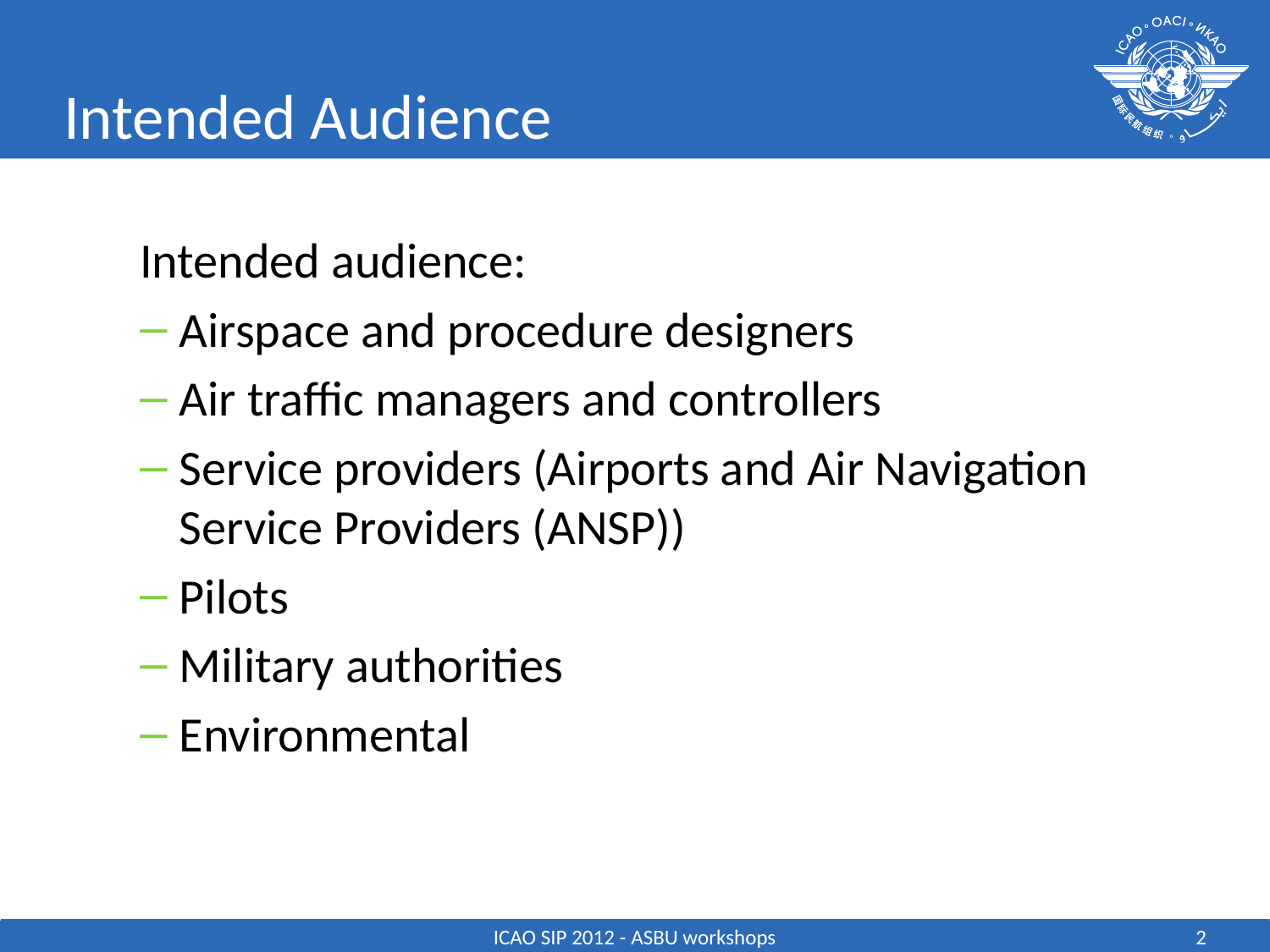

# Intended Audience
Intended audience:
Airspace and procedure designers
Air traffic managers and controllers
Service providers (Airports and Air Navigation Service Providers (ANSP))
Pilots
Military authorities
Environmental

ICAO SIP 2012 - ASBU workshops
2